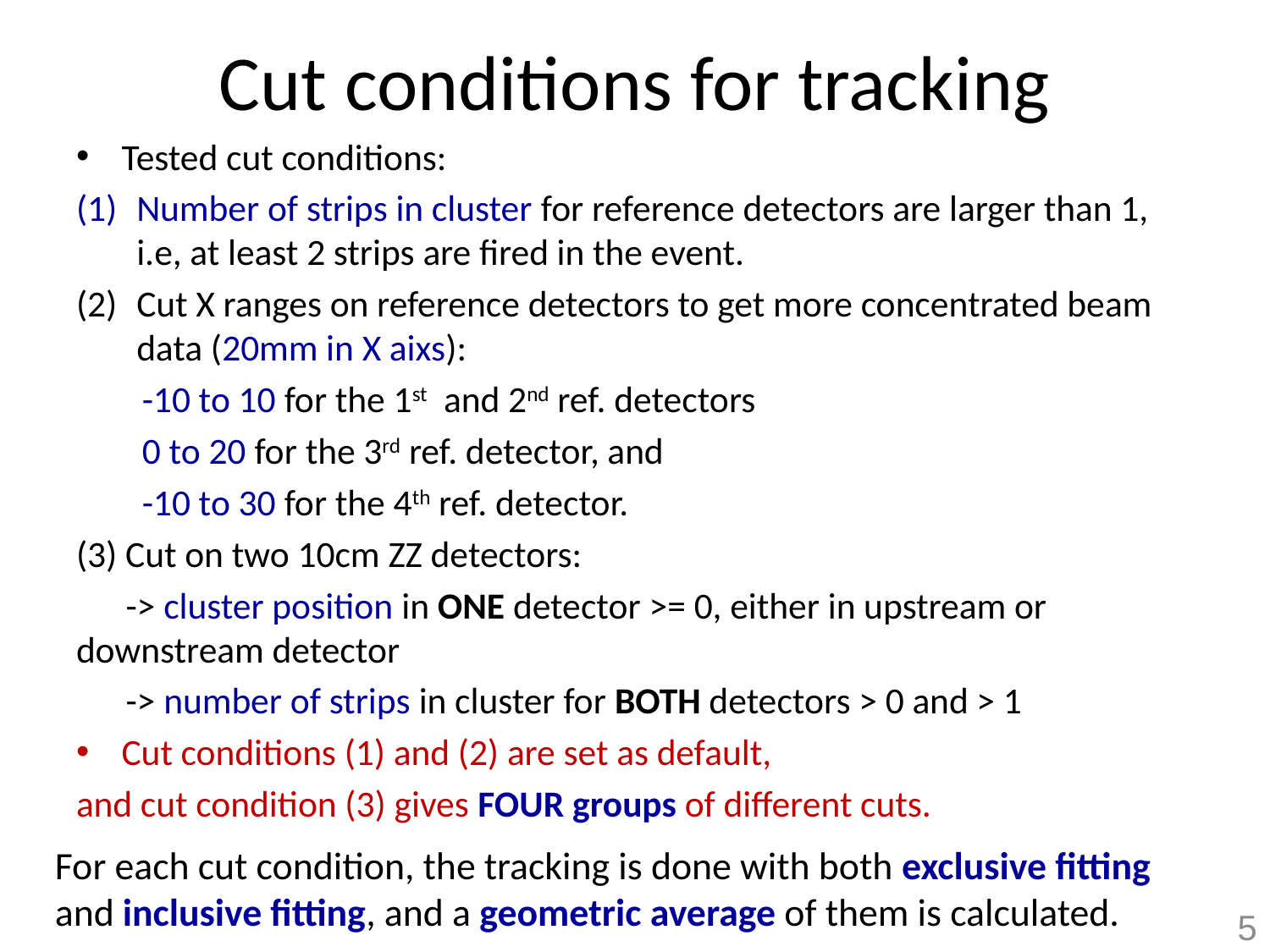

# Cut conditions for tracking
Tested cut conditions:
Number of strips in cluster for reference detectors are larger than 1, i.e, at least 2 strips are fired in the event.
Cut X ranges on reference detectors to get more concentrated beam data (20mm in X aixs):
        -10 to 10 for the 1st  and 2nd ref. detectors
        0 to 20 for the 3rd ref. detector, and
        -10 to 30 for the 4th ref. detector.
(3) Cut on two 10cm ZZ detectors:
      -> cluster position in ONE detector >= 0, either in upstream or downstream detector
      -> number of strips in cluster for BOTH detectors > 0 and > 1
Cut conditions (1) and (2) are set as default,
and cut condition (3) gives FOUR groups of different cuts.
For each cut condition, the tracking is done with both exclusive fitting and inclusive fitting, and a geometric average of them is calculated.
5